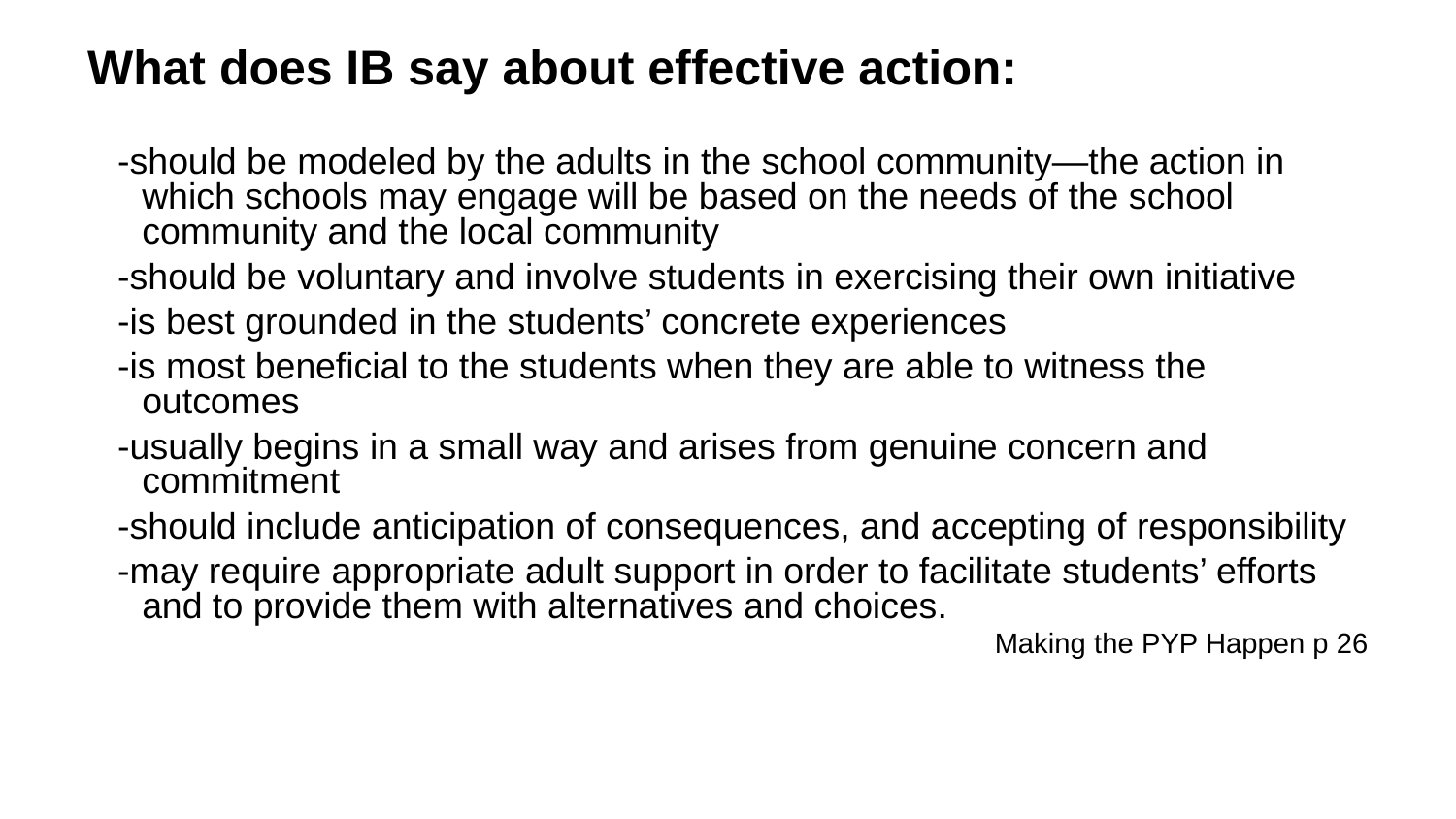

# What does IB say about effective action:
-should be modeled by the adults in the school community—the action in which schools may engage will be based on the needs of the school community and the local community
-should be voluntary and involve students in exercising their own initiative
-is best grounded in the students’ concrete experiences
-is most beneficial to the students when they are able to witness the outcomes
-usually begins in a small way and arises from genuine concern and commitment
-should include anticipation of consequences, and accepting of responsibility
-may require appropriate adult support in order to facilitate students’ efforts and to provide them with alternatives and choices.
Making the PYP Happen p 26